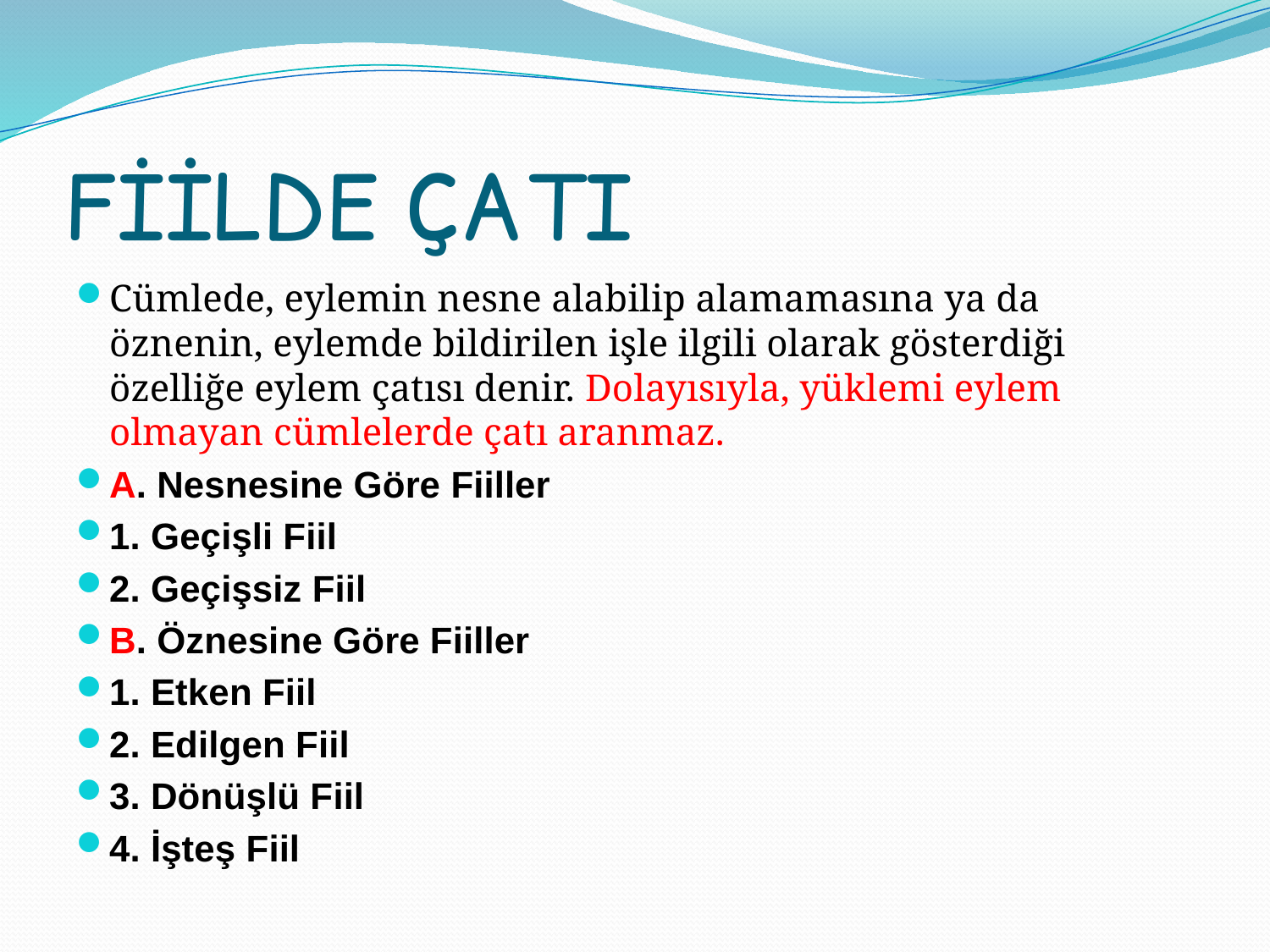

# FİİLDE ÇATI
Cümlede, eylemin nesne alabilip alamamasına ya da öznenin, eylemde bildirilen işle ilgili olarak gösterdiği özelliğe eylem çatısı denir. Dolayısıyla, yüklemi eylem olmayan cümlelerde çatı aranmaz.
A. Nesnesine Göre Fiiller
1. Geçişli Fiil
2. Geçişsiz Fiil
B. Öznesine Göre Fiiller
1. Etken Fiil
2. Edilgen Fiil
3. Dönüşlü Fiil
4. İşteş Fiil